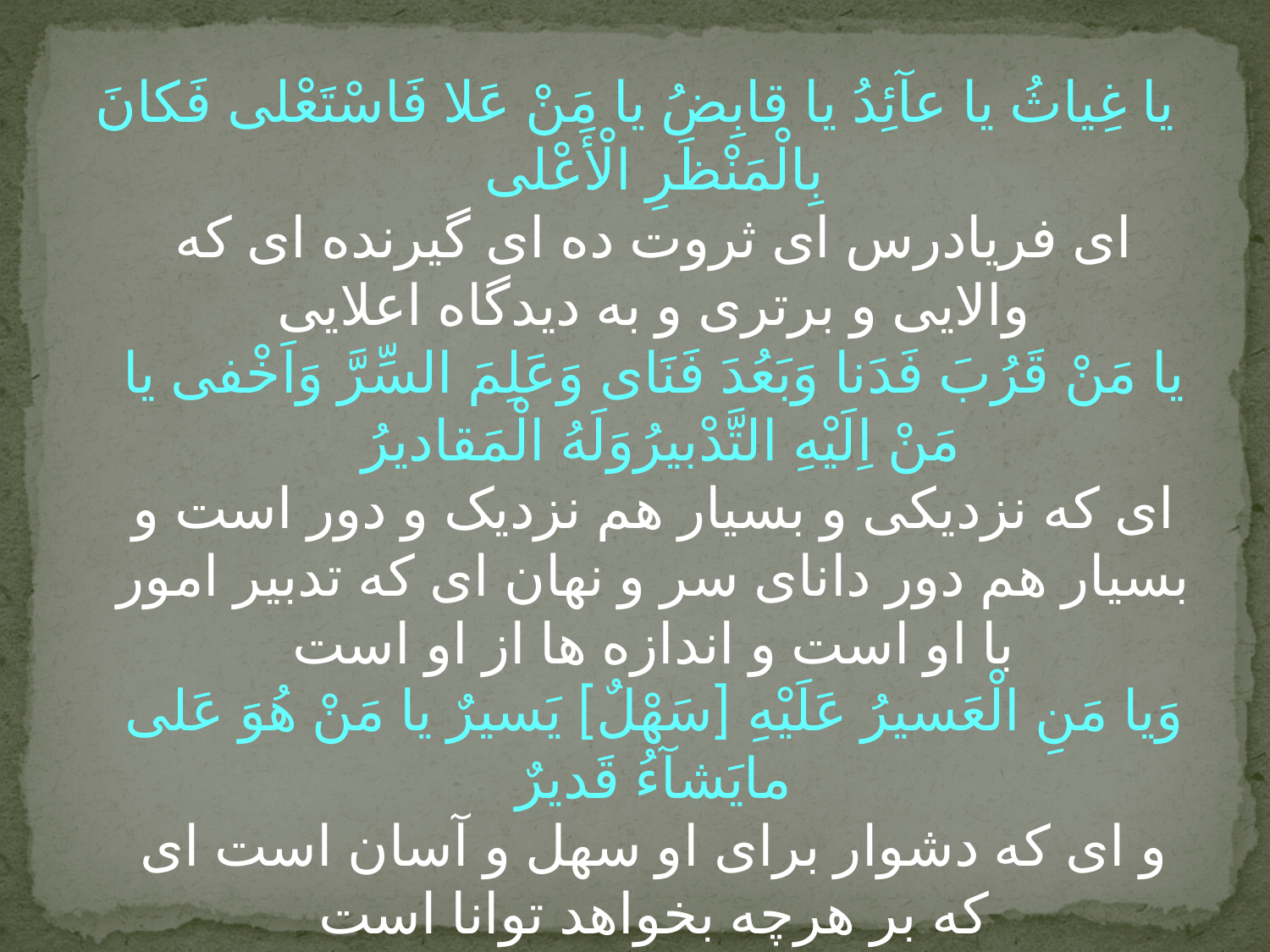

#
یا غِیاثُ یا عآئِدُ یا قابِضُ یا مَنْ عَلا فَاسْتَعْلى‏ فَکانَ بِالْمَنْظَرِ الْأَعْلى‏
اى ‏فریادرس اى ثروت‏ ده اى گیرنده اى که والایى و برترى و به‏ دیدگاه اعلایى‏
یا مَنْ قَرُبَ فَدَنا وَبَعُدَ فَنَاى‏ وَعَلِمَ السِّرَّ وَاَخْفى‏ یا مَنْ اِلَیْهِ التَّدْبیرُوَلَهُ الْمَقادیرُ
اى که نزدیکى و بسیار هم نزدیک و دور است و بسیار هم دور داناى سر و نهان اى که تدبیر امور با او است و اندازه ‏ها از او است
وَیا مَنِ الْعَسیرُ عَلَیْهِ [سَهْلٌ‏] یَسیرٌ یا مَنْ هُوَ عَلى‏ مایَشآءُ قَدیرٌ
و اى که دشوار براى او سهل و آسان است اى که بر هرچه بخواهد توانا است